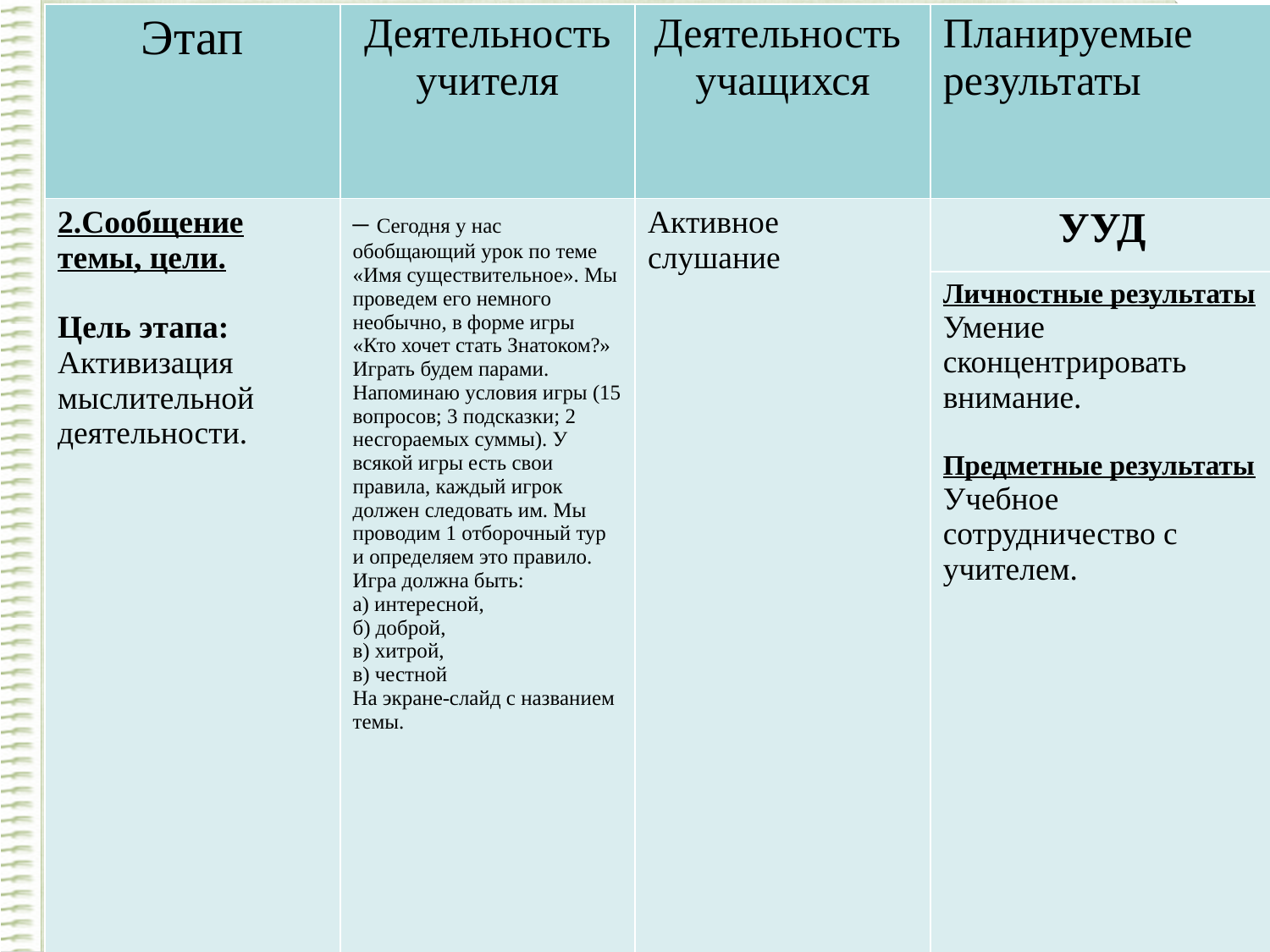

| Этап | Деятельность учителя | Деятельность учащихся | Планируемые результаты |
| --- | --- | --- | --- |
| 2.Сообщение темы, цели. Цель этапа: Активизация мыслительной деятельности. | – Сегодня у нас обобщающий урок по теме «Имя существительное». Мы проведем его немного необычно, в форме игры «Кто хочет стать Знатоком?» Играть будем парами. Напоминаю условия игры (15 вопросов; 3 подсказки; 2 несгораемых суммы). У всякой игры есть свои правила, каждый игрок должен следовать им. Мы проводим 1 отборочный тур и определяем это правило. Игра должна быть: а) интересной, б) доброй, в) хитрой, в) честной На экране-слайд с названием темы. | Активное слушание | УУД |
|  |  |  | Личностные результаты Умение сконцентрировать внимание. Предметные результаты Учебное сотрудничество с учителем. |